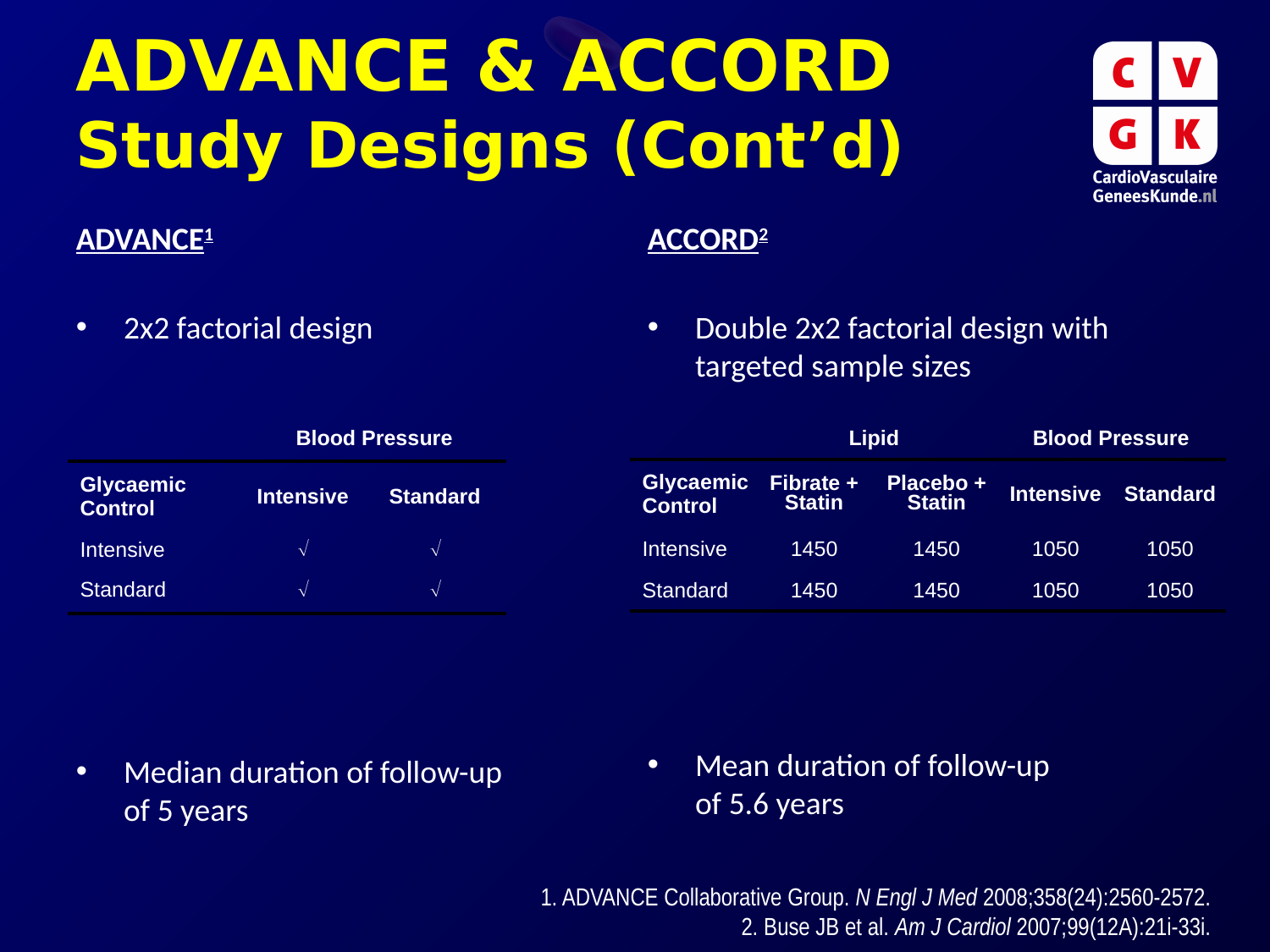

ADVANCE & ACCORD
Study Designs (Cont’d)
ADVANCE1

2x2 factorial design

Median duration of follow-up
of 5 years
ACCORD2

Double 2x2 factorial design with targeted sample sizes

Mean duration of follow-up
of 5.6 years
|  | Blood Pressure |  |
| --- | --- | --- |
| Glycaemic Control | Intensive | Standard |
| Intensive | √ | √ |
| Standard | √ | √ |
|  | Lipid |  | Blood Pressure |  |
| --- | --- | --- | --- | --- |
| Glycaemic Control | Fibrate + Statin | Placebo + Statin | Intensive | Standard |
| Intensive | 1450 | 1450 | 1050 | 1050 |
| Standard | 1450 | 1450 | 1050 | 1050 |
1. ADVANCE Collaborative Group. N Engl J Med 2008;358(24):2560-2572.
2. Buse JB et al. Am J Cardiol 2007;99(12A):21i-33i.